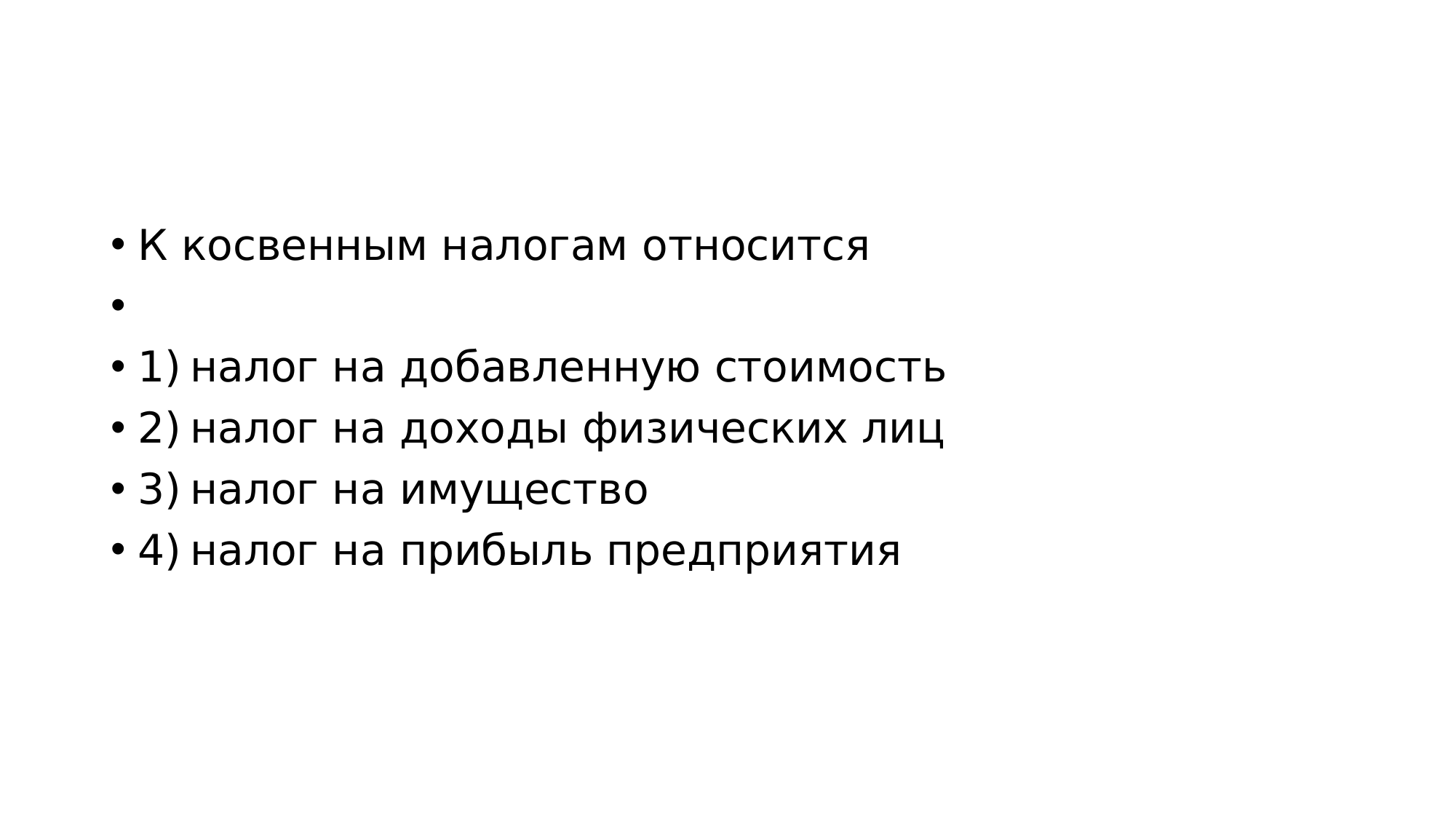

#
К косвенным налогам относится

1) налог на добавленную стоимость
2) налог на доходы физических лиц
3) налог на имущество
4) налог на прибыль предприятия